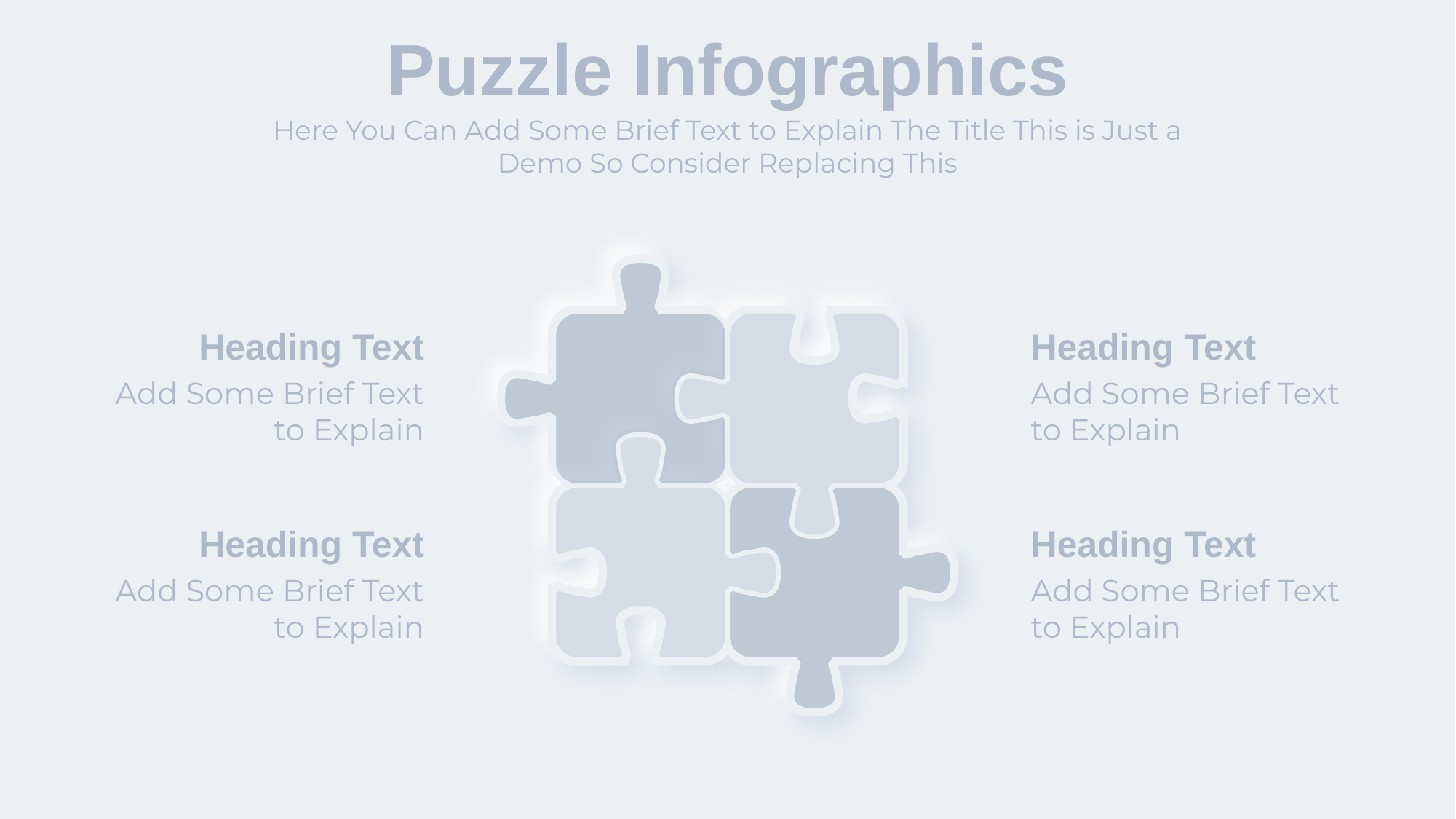

Puzzle Infographics
Here You Can Add Some Brief Text to Explain The Title This is Just a Demo So Consider Replacing This

Heading Text
Heading Text
Add Some Brief Text to Explain
Add Some Brief Text to Explain
Heading Text
Heading Text
Add Some Brief Text to Explain
Add Some Brief Text to Explain